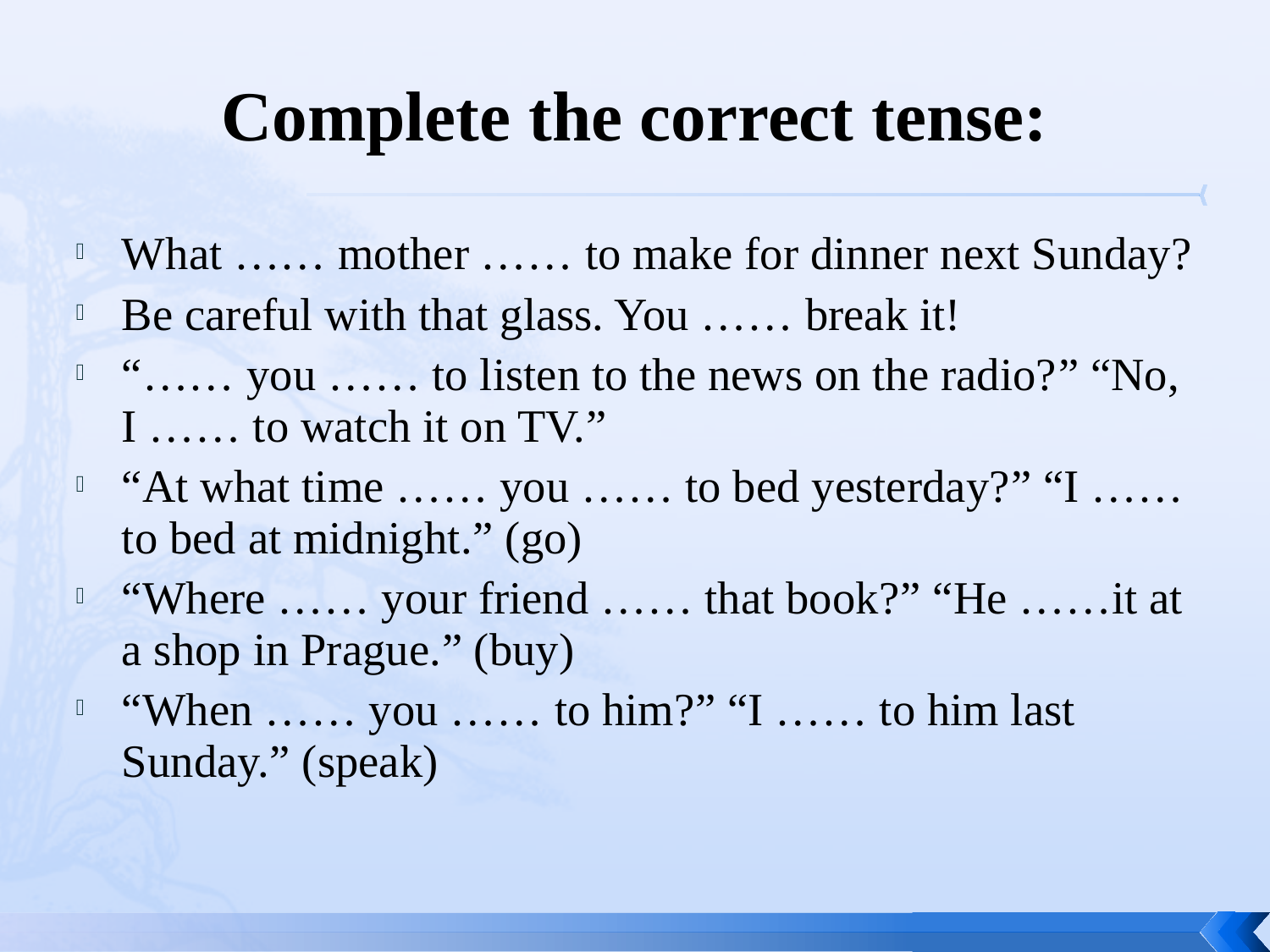

# Complete the correct tense:
What …… mother …… to make for dinner next Sunday?
Be careful with that glass. You …… break it!
“…… you …… to listen to the news on the radio?” “No, I …… to watch it on TV.”
“At what time …… you …… to bed yesterday?” “I …… to bed at midnight.” (go)
“Where …… your friend …… that book?” “He ……it at a shop in Prague.” (buy)
“When …… you …… to him?” “I …… to him last Sunday.” (speak)